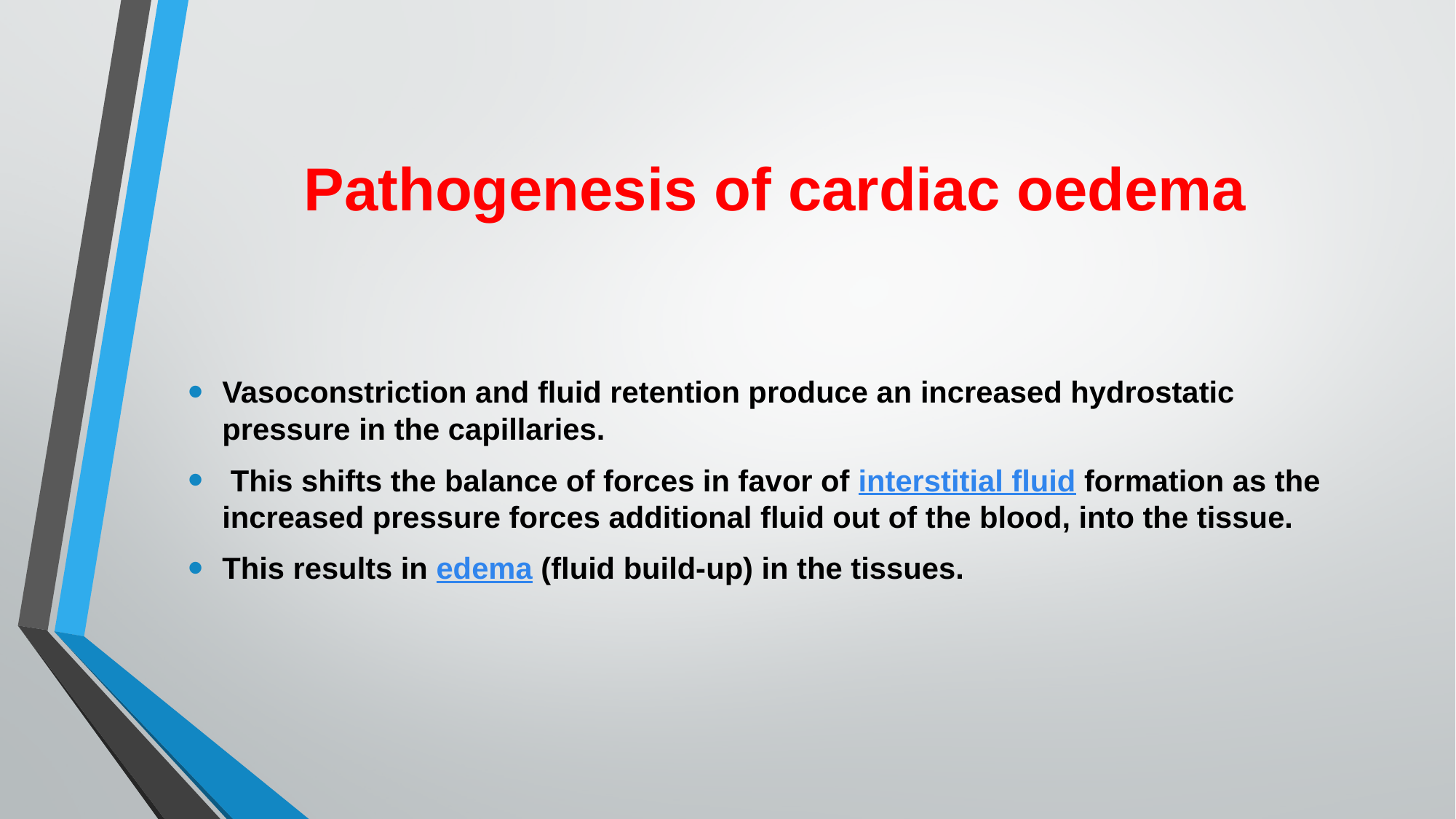

# Pathogenesis of cardiac oedema
Vasoconstriction and fluid retention produce an increased hydrostatic pressure in the capillaries.
 This shifts the balance of forces in favor of interstitial fluid formation as the increased pressure forces additional fluid out of the blood, into the tissue.
This results in edema (fluid build-up) in the tissues.